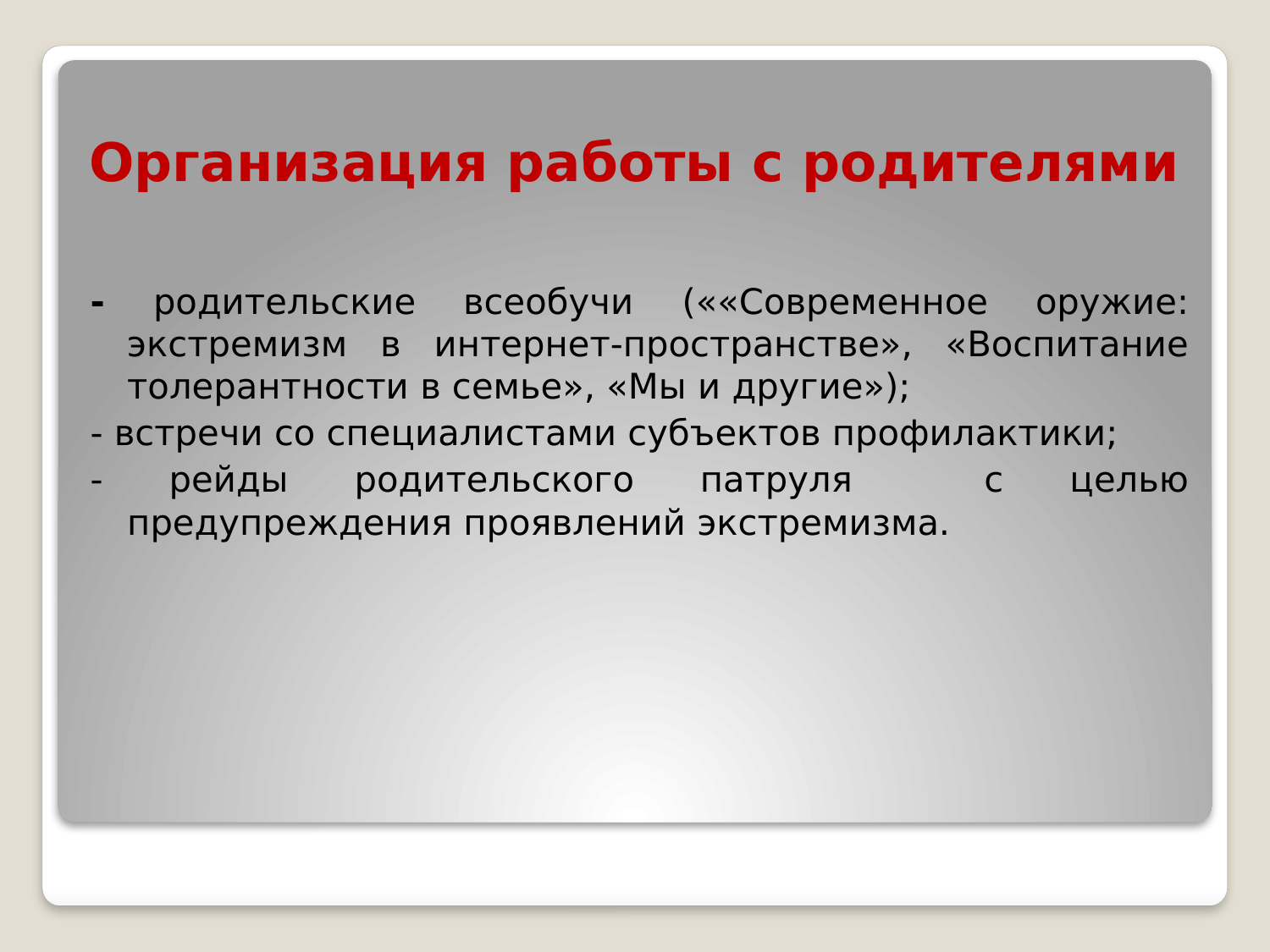

# Организация работы с родителями
- родительские всеобучи (««Современное оружие: экстремизм в интернет-пространстве», «Воспитание толерантности в семье», «Мы и другие»);
- встречи со специалистами субъектов профилактики;
- рейды родительского патруля  с целью предупреждения проявлений экстремизма.